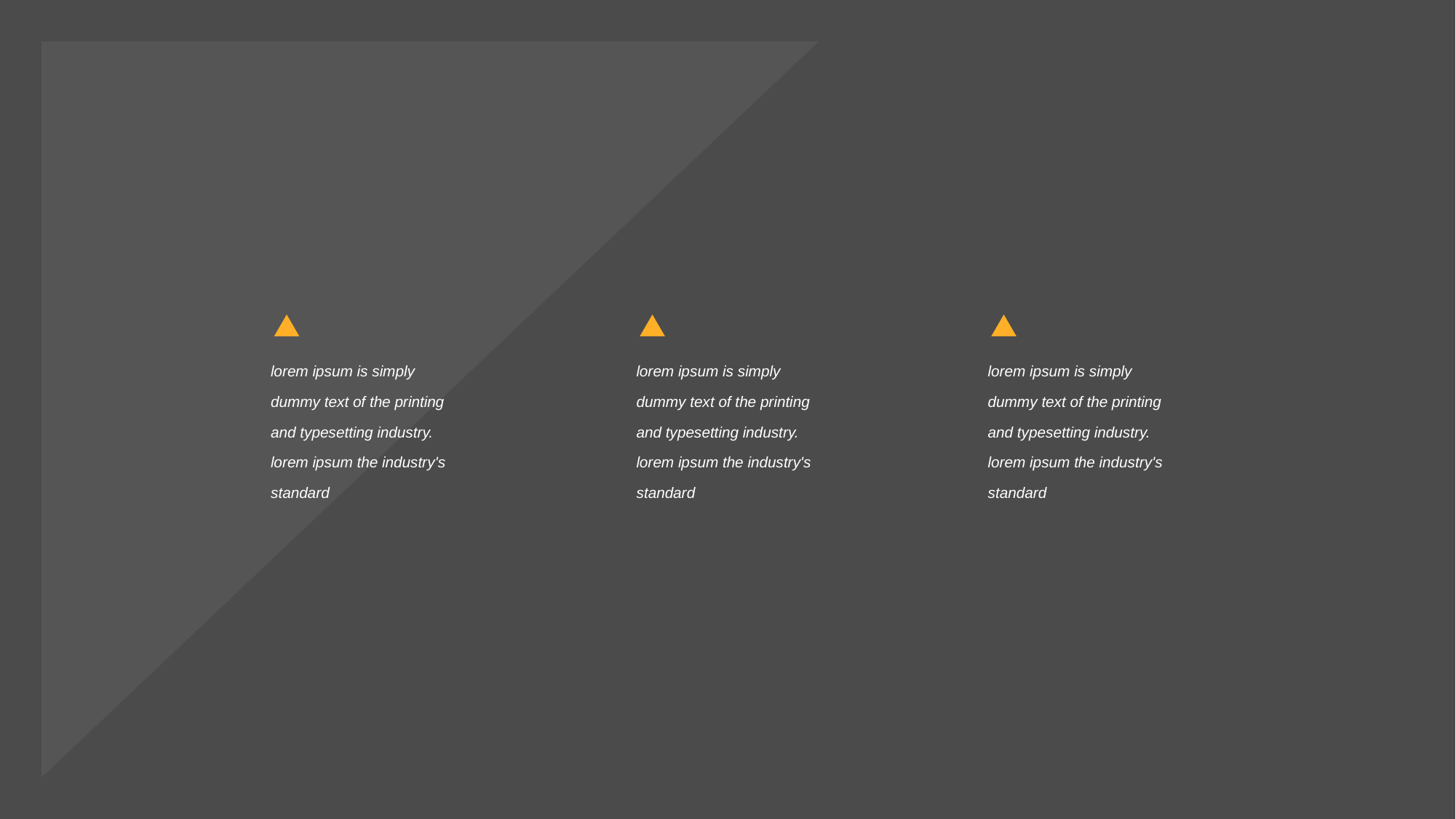

lorem ipsum is simply dummy text of the printing and typesetting industry. lorem ipsum the industry's standard
lorem ipsum is simply dummy text of the printing and typesetting industry. lorem ipsum the industry's standard
lorem ipsum is simply dummy text of the printing and typesetting industry. lorem ipsum the industry's standard